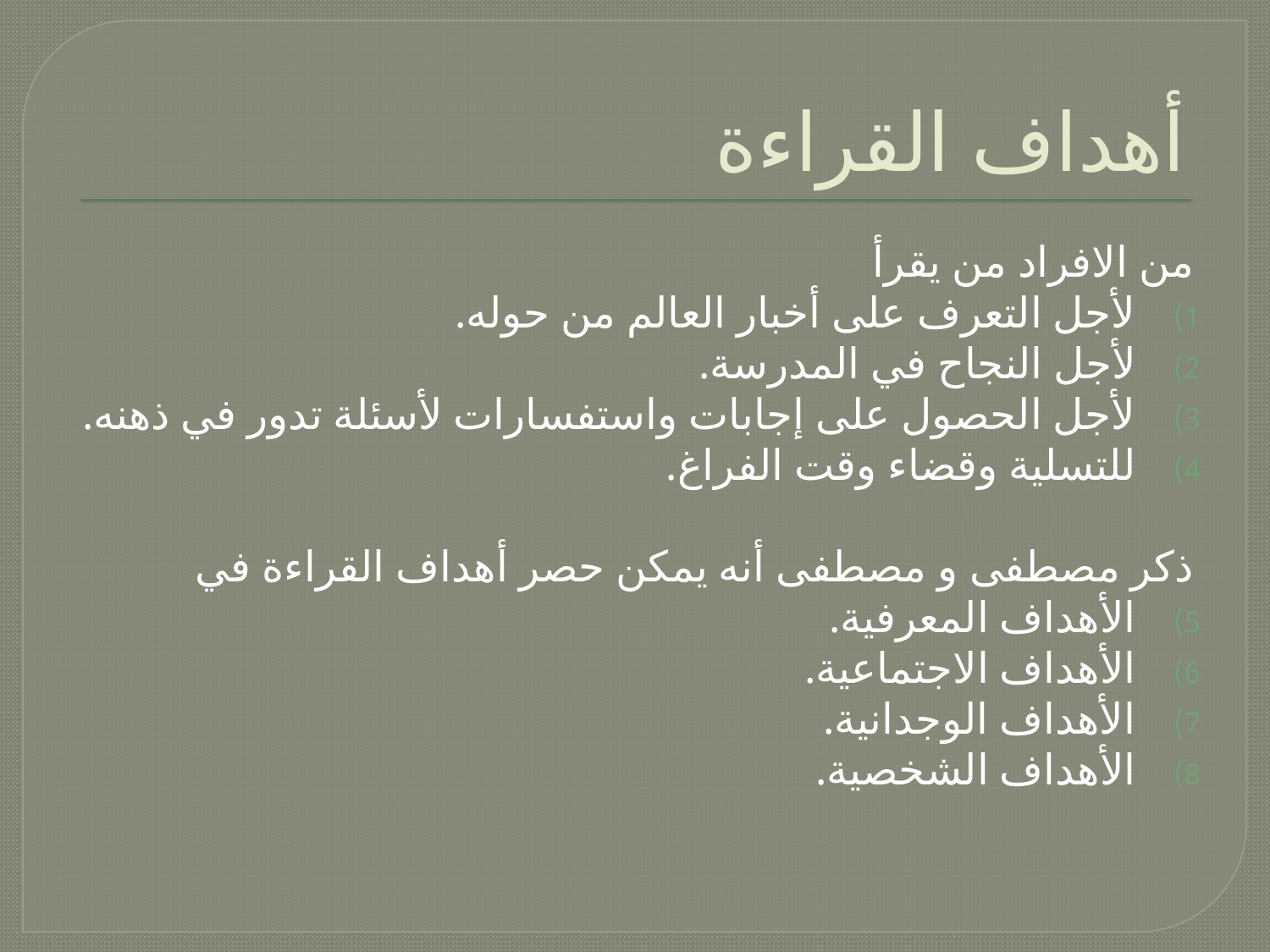

# أهداف القراءة
من الافراد من يقرأ
لأجل التعرف على أخبار العالم من حوله.
لأجل النجاح في المدرسة.
لأجل الحصول على إجابات واستفسارات لأسئلة تدور في ذهنه.
للتسلية وقضاء وقت الفراغ.

ذكر مصطفى و مصطفى أنه يمكن حصر أهداف القراءة في
الأهداف المعرفية.
الأهداف الاجتماعية.
الأهداف الوجدانية.
الأهداف الشخصية.